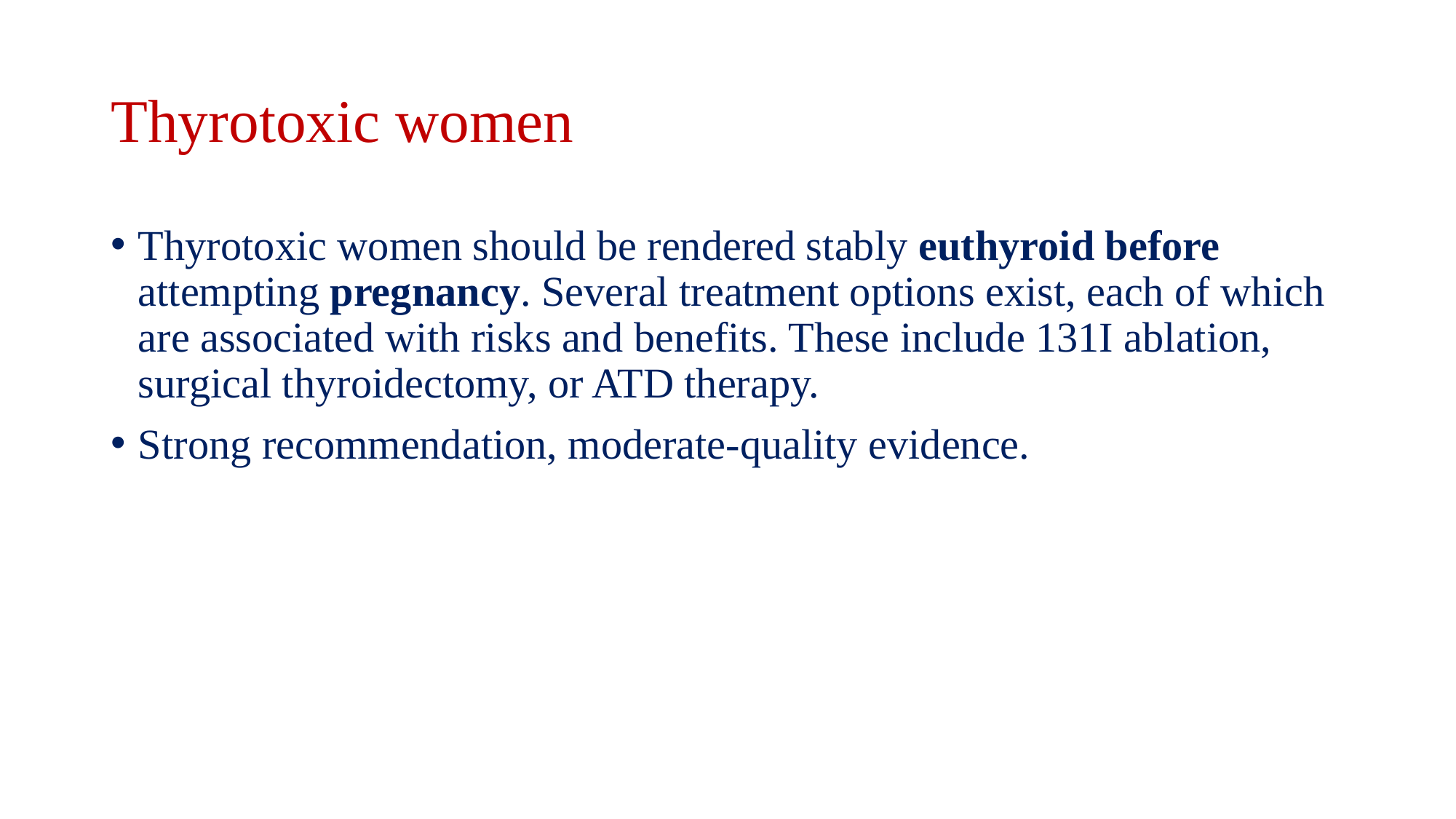

# Thyrotoxic women
Thyrotoxic women should be rendered stably euthyroid before attempting pregnancy. Several treatment options exist, each of which are associated with risks and benefits. These include 131I ablation, surgical thyroidectomy, or ATD therapy.
Strong recommendation, moderate-quality evidence.